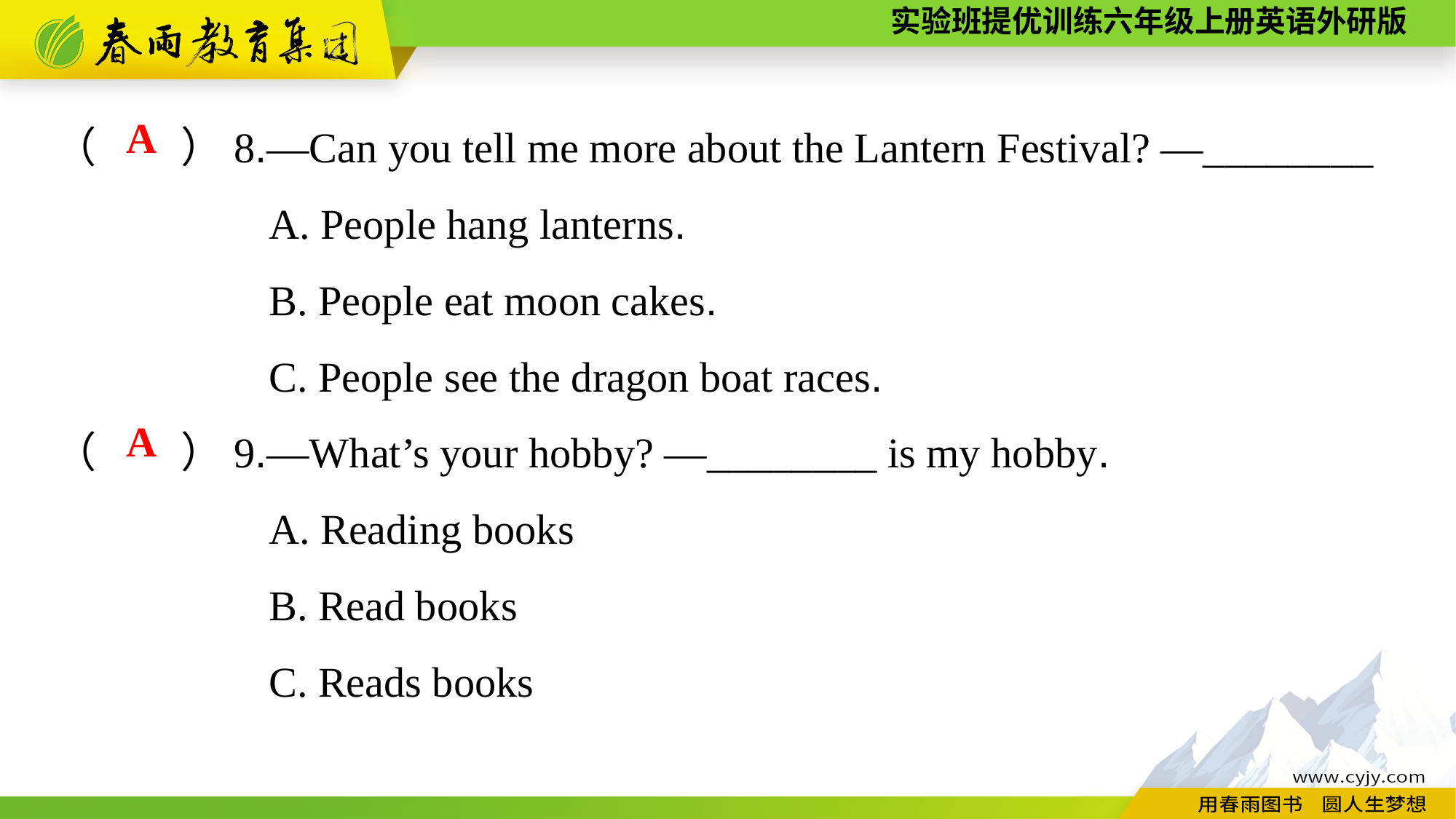

（　　）8.—Can you tell me more about the Lantern Festival? —________
A. People hang lanterns.
B. People eat moon cakes.
C. People see the dragon boat races.
（　　）9.—What’s your hobby? —________ is my hobby.
A. Reading books
B. Read books
C. Reads books
A
A